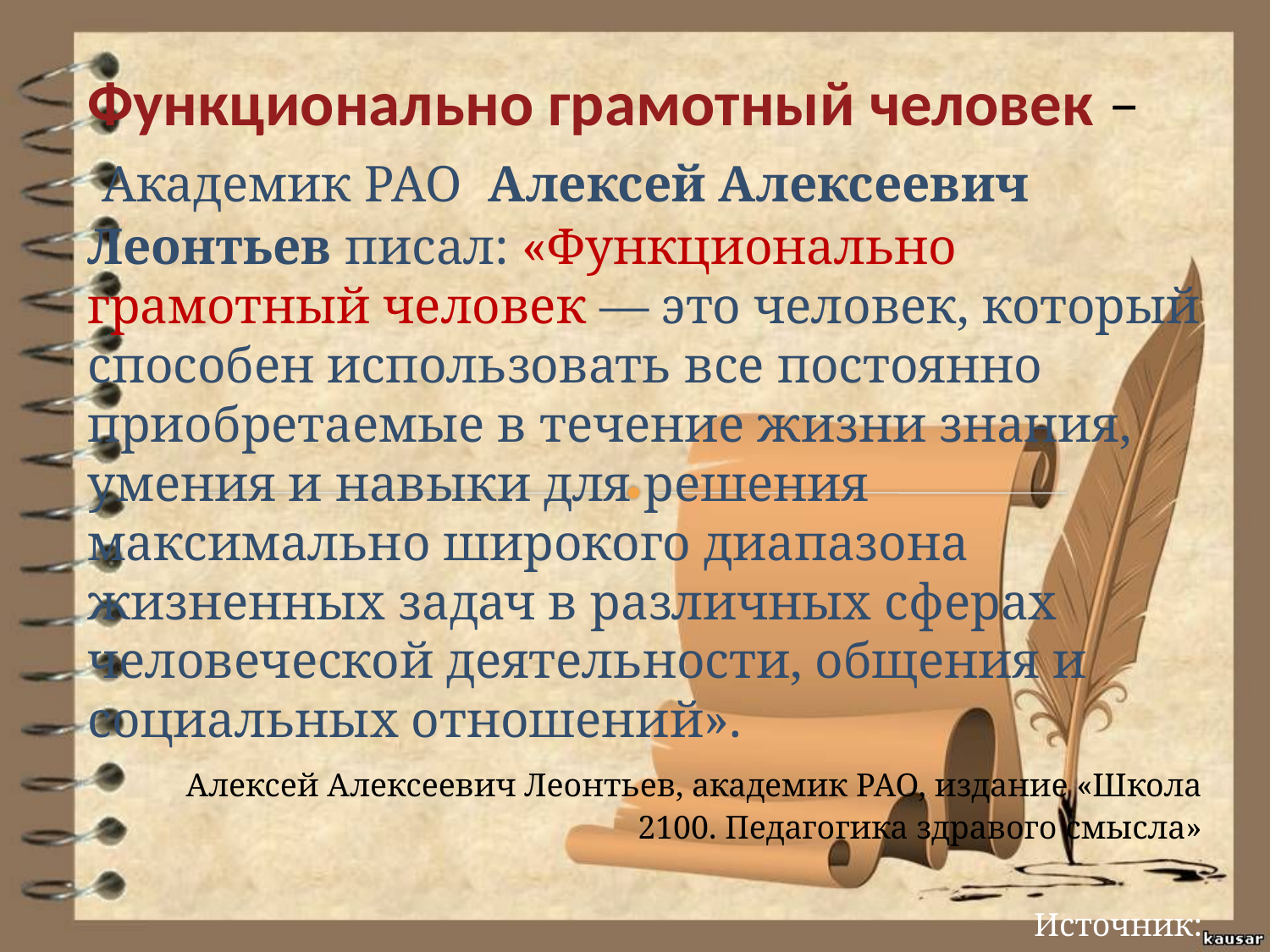

Функционально грамотный человек –
 Академик РАО  Алексей Алексеевич Леонтьев писал: «Функционально грамотный человек — это человек, который способен использовать все постоянно приобретаемые в течение жизни знания, умения и навыки для решения максимально широкого диапазона жизненных задач в различных сферах человеческой деятельности, общения и социальных отношений».
 Алексей Алексеевич Леонтьев, академик РАО, издание «Школа 2100. Педагогика здравого смысла»
Источник: